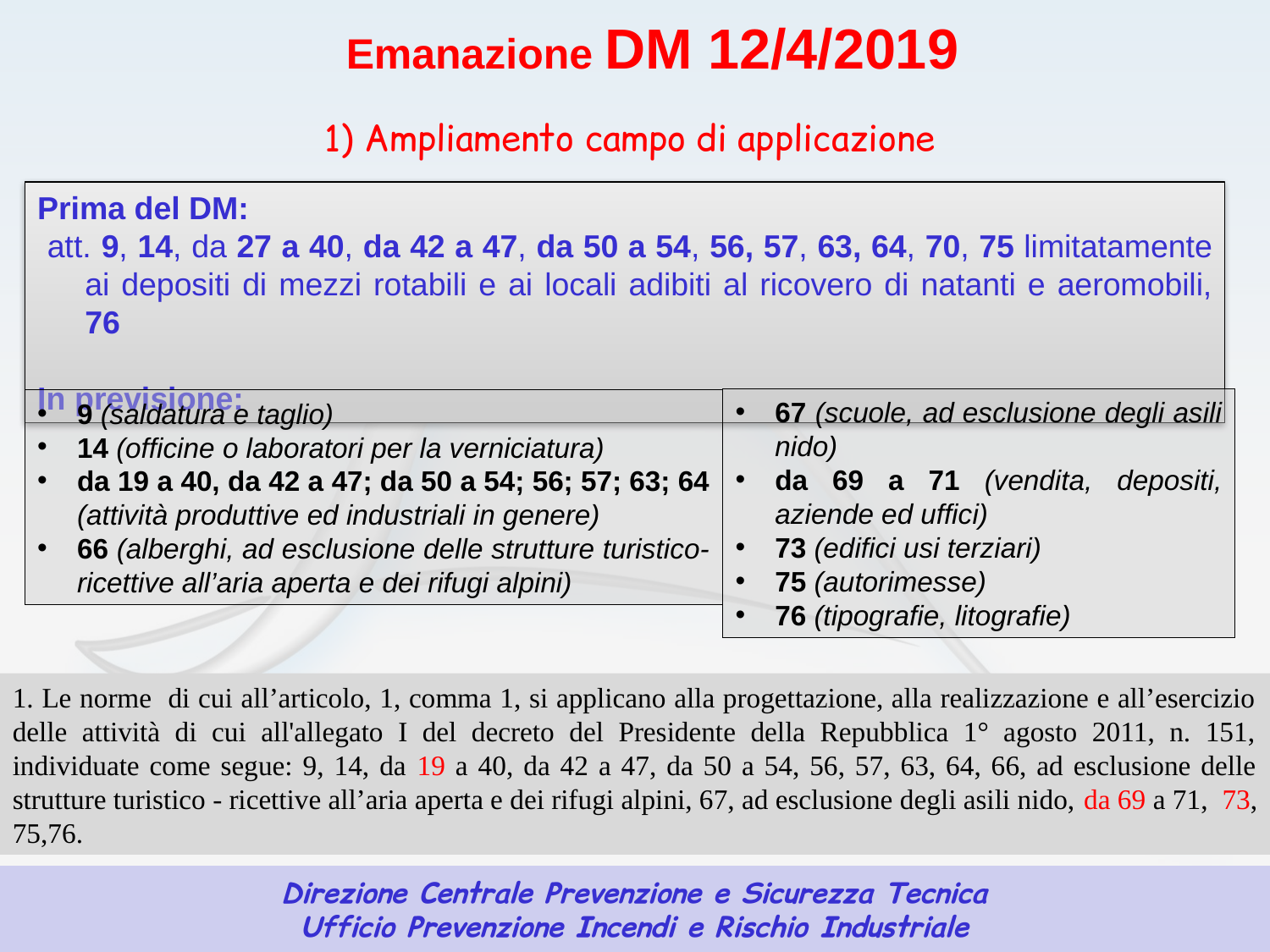

Emanazione DM 12/4/2019
1) Ampliamento campo di applicazione
Prima del DM:
 att. 9, 14, da 27 a 40, da 42 a 47, da 50 a 54, 56, 57, 63, 64, 70, 75 limitatamente ai depositi di mezzi rotabili e ai locali adibiti al ricovero di natanti e aeromobili, 76

In previsione:
67 (scuole, ad esclusione degli asili nido)
da 69 a 71 (vendita, depositi, aziende ed uffici)
73 (edifici usi terziari)
75 (autorimesse)
76 (tipografie, litografie)
9 (saldatura e taglio)
14 (officine o laboratori per la verniciatura)
da 19 a 40, da 42 a 47; da 50 a 54; 56; 57; 63; 64 (attività produttive ed industriali in genere)
66 (alberghi, ad esclusione delle strutture turistico-ricettive all’aria aperta e dei rifugi alpini)
1. Le norme  di cui all’articolo, 1, comma 1, si applicano alla progettazione, alla realizzazione e all’esercizio delle attività di cui all'allegato I del decreto del Presidente della Repubblica 1° agosto 2011, n. 151, individuate come segue: 9, 14, da 19 a 40, da 42 a 47, da 50 a 54, 56, 57, 63, 64, 66, ad esclusione delle strutture turistico - ricettive all’aria aperta e dei rifugi alpini, 67, ad esclusione degli asili nido, da 69 a 71,  73, 75,76.